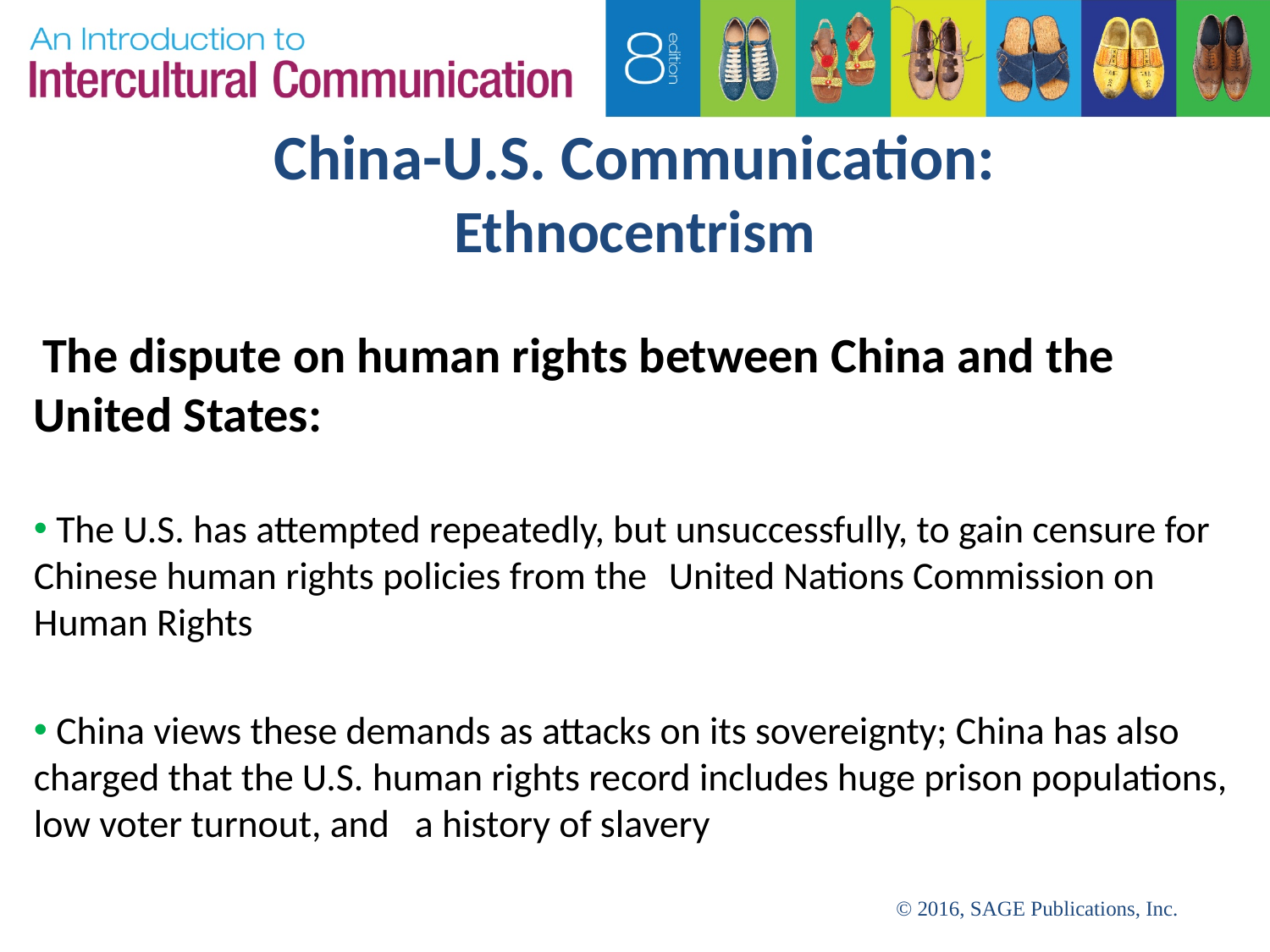

# China-U.S. Communication: Ethnocentrism
 The dispute on human rights between China and the United States:

 The U.S. has attempted repeatedly, but unsuccessfully, to gain censure for Chinese human rights policies from the 	United Nations Commission on Human Rights

 China views these demands as attacks on its sovereignty; China has also charged that the U.S. human rights record includes huge prison populations, low voter turnout, and 	a history of slavery

© 2016, SAGE Publications, Inc.